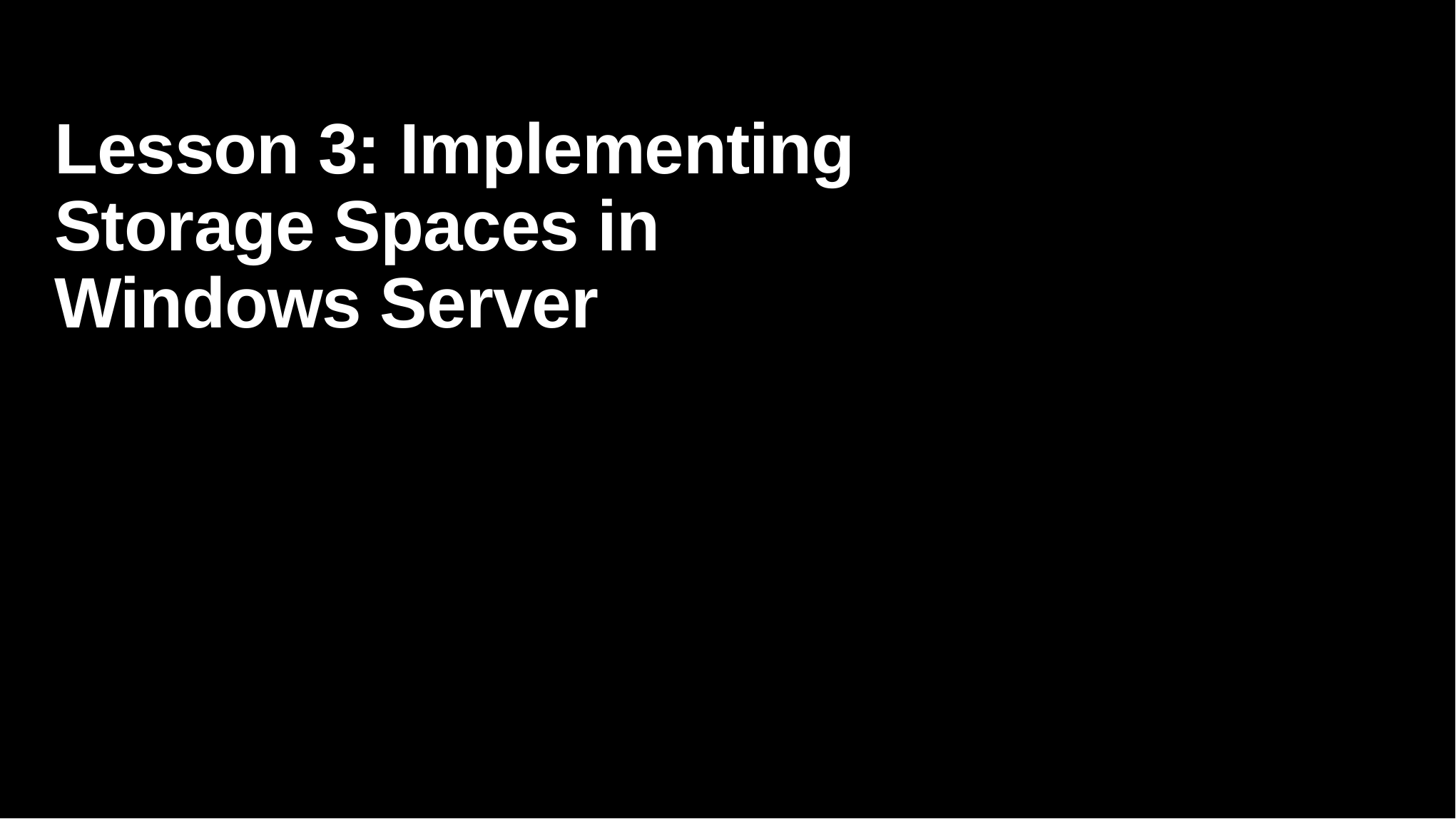

# Lesson 3: Implementing Storage Spaces in Windows Server